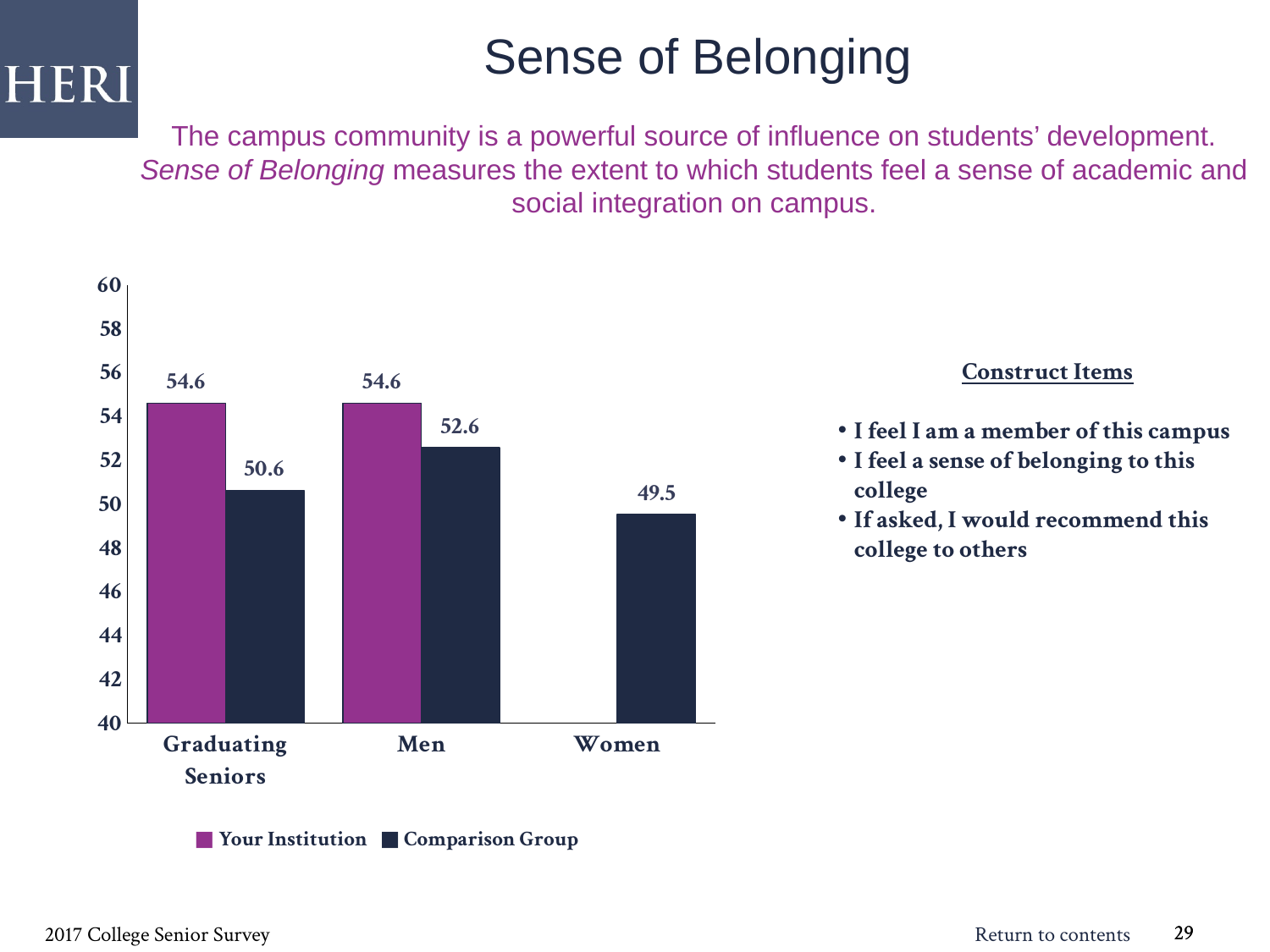

Sense of Belonging
The campus community is a powerful source of influence on students’ development.
Sense of Belonging measures the extent to which students feel a sense of academic and
social integration on campus.

### Chart

| Category | Institution | Comparison |
|---|---|---|
| Graduating Seniors | 54.61 | 50.63 |
| Men | 54.61 | 52.57 |
| Women | 0.0 | 49.53 |
Construct Items

I feel I am a member of this campus
I feel a sense of belonging to this college
If asked, I would recommend this college to others
■ Your Institution   ■ Comparison Group
2017 College Senior Survey
29
29